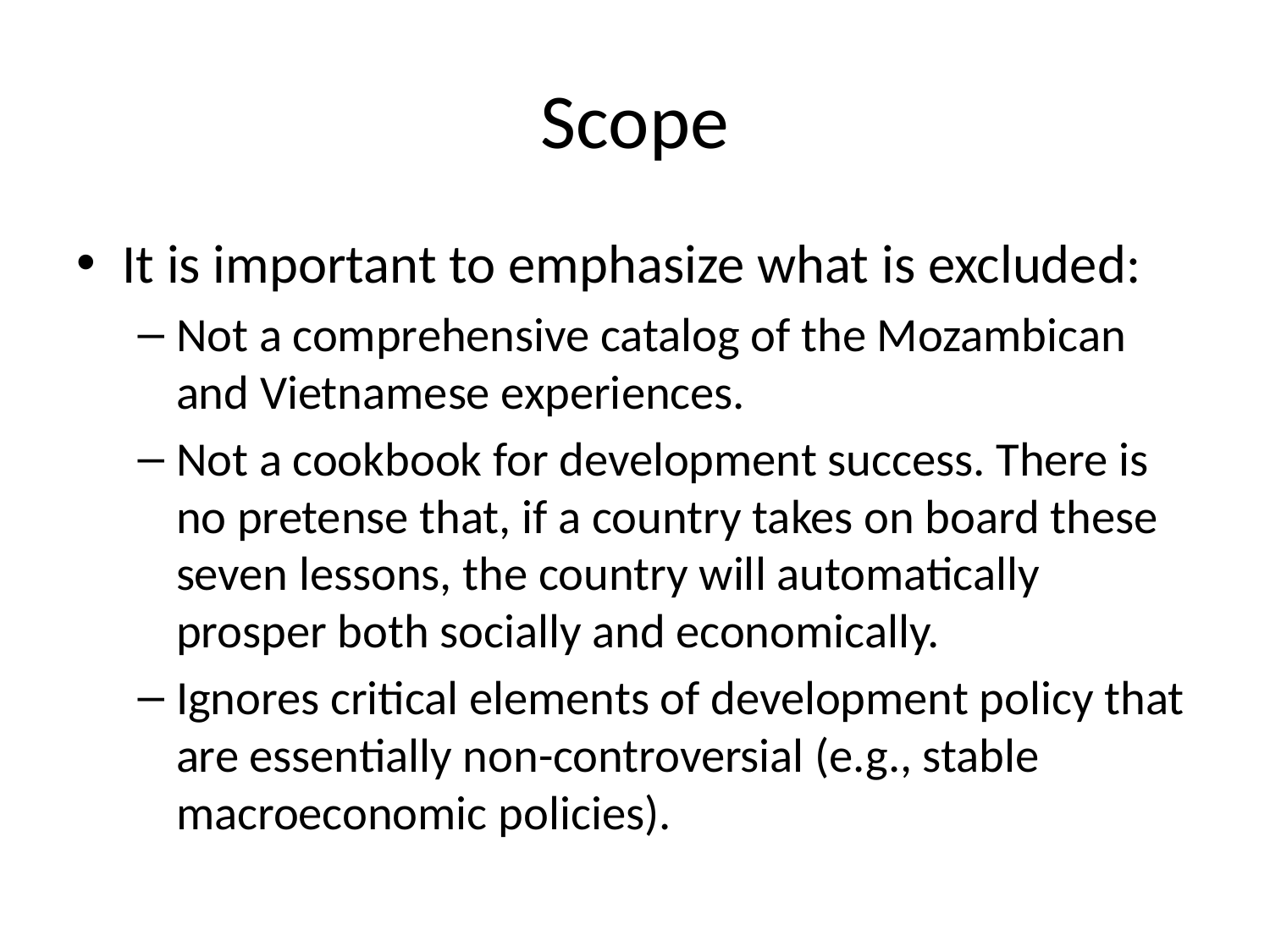

# Scope
It is important to emphasize what is excluded:
Not a comprehensive catalog of the Mozambican and Vietnamese experiences.
Not a cookbook for development success. There is no pretense that, if a country takes on board these seven lessons, the country will automatically prosper both socially and economically.
Ignores critical elements of development policy that are essentially non-controversial (e.g., stable macroeconomic policies).